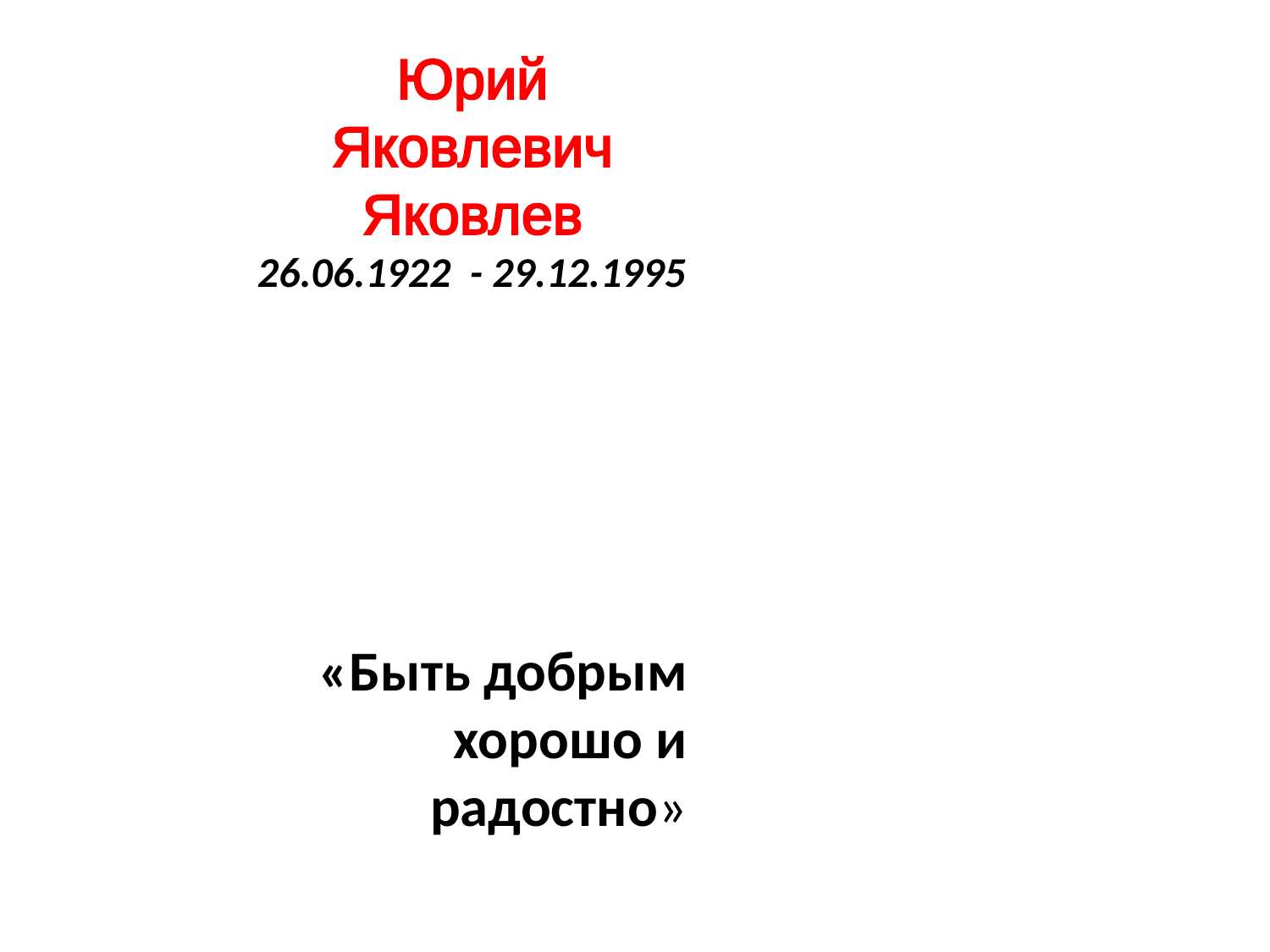

Юрий Яковлевич Яковлев
26.06.1922  - 29.12.1995

«Быть добрым хорошо и радостно»